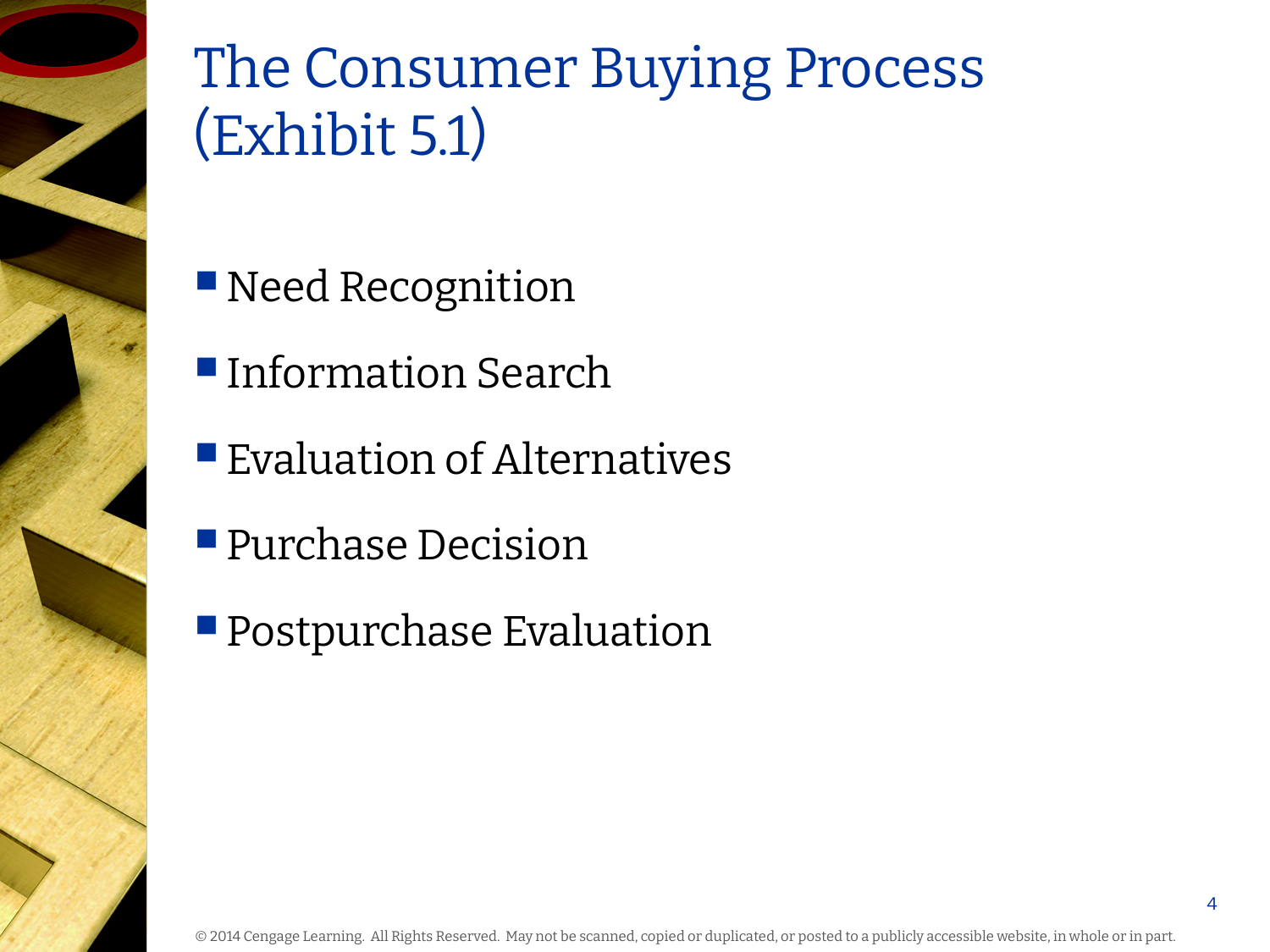

# The Consumer Buying Process (Exhibit 5.1)

Need Recognition
Information Search
Evaluation of Alternatives
Purchase Decision
Postpurchase Evaluation
4